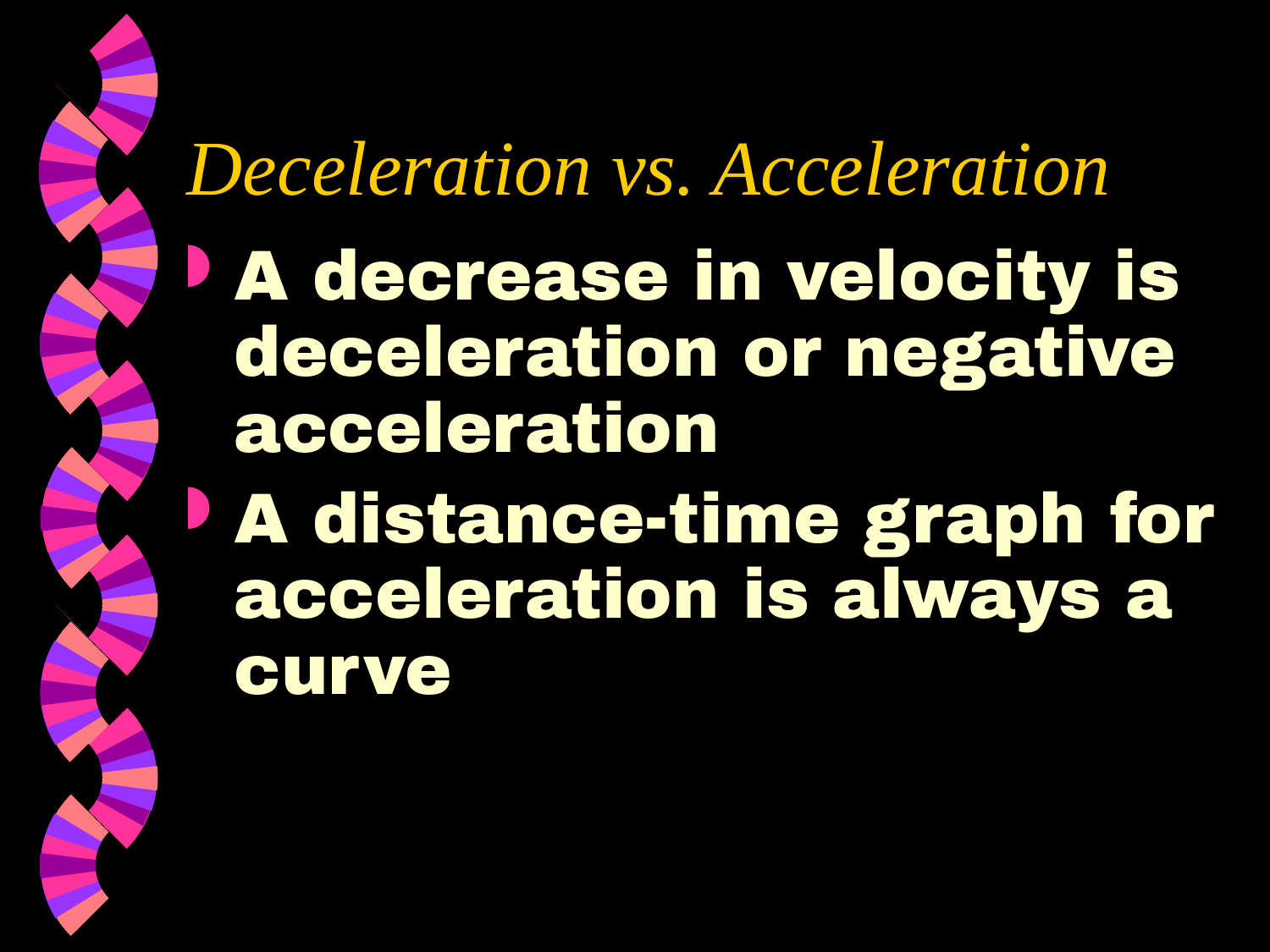

# Deceleration vs. Acceleration
A decrease in velocity is deceleration or negative acceleration
A distance-time graph for acceleration is always a curve